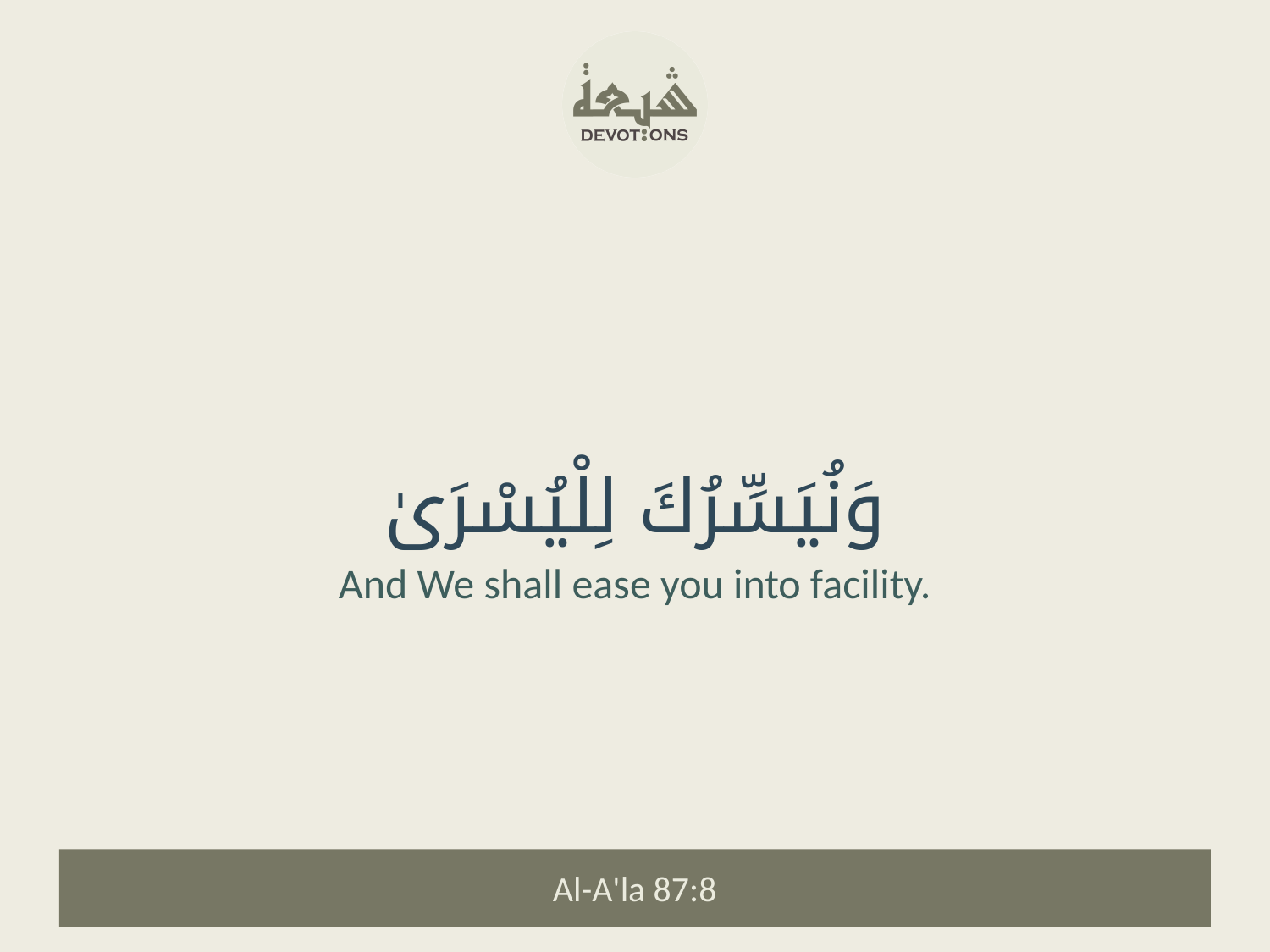

وَنُيَسِّرُكَ لِلْيُسْرَىٰ
And We shall ease you into facility.
Al-A'la 87:8